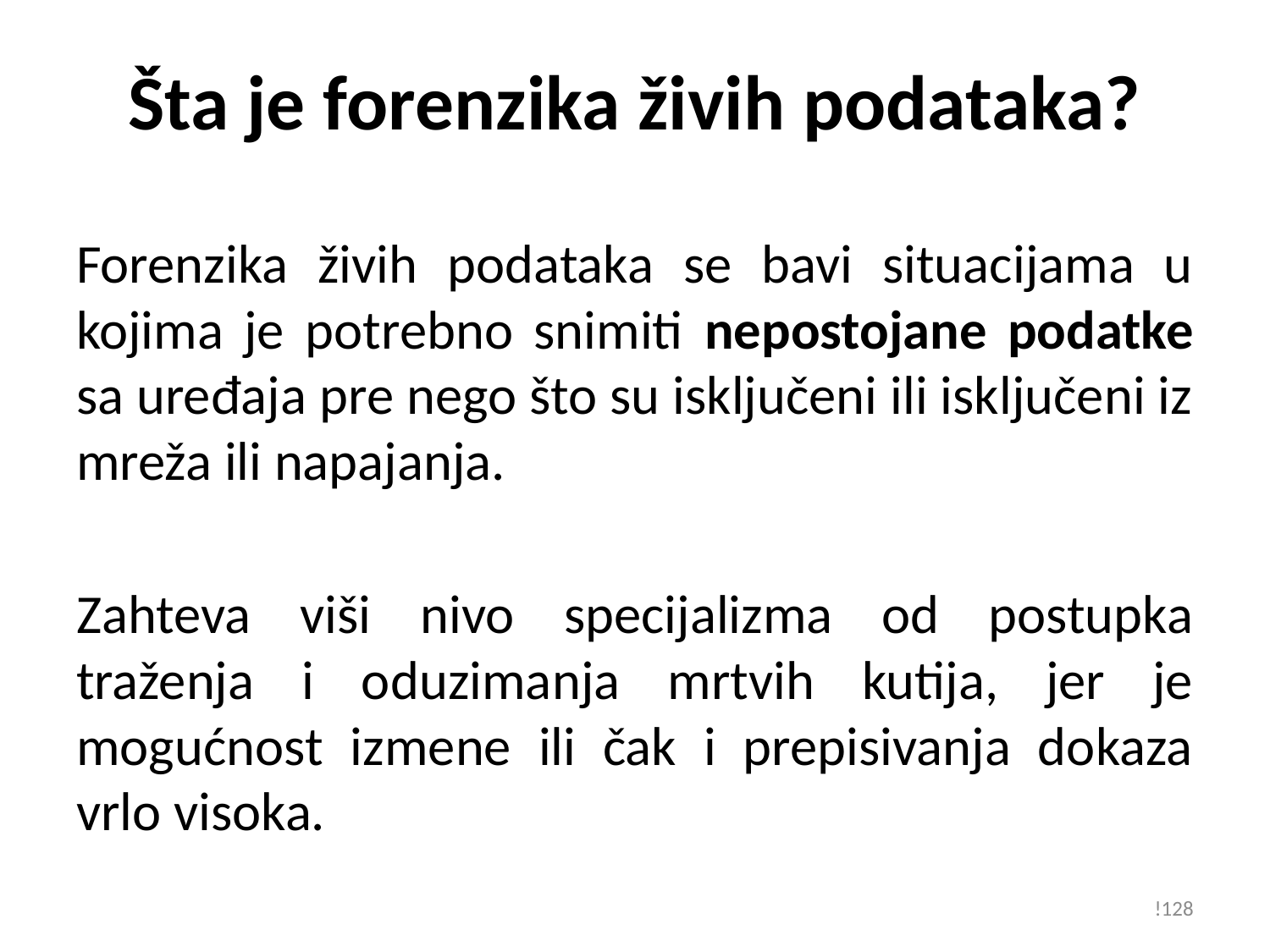

# Šta je forenzika živih podataka?
Forenzika živih podataka se bavi situacijama u kojima je potrebno snimiti nepostojane podatke sa uređaja pre nego što su isključeni ili isključeni iz mreža ili napajanja.

Zahteva viši nivo specijalizma od postupka traženja i oduzimanja mrtvih kutija, jer je mogućnost izmene ili čak i prepisivanja dokaza vrlo visoka.
!128